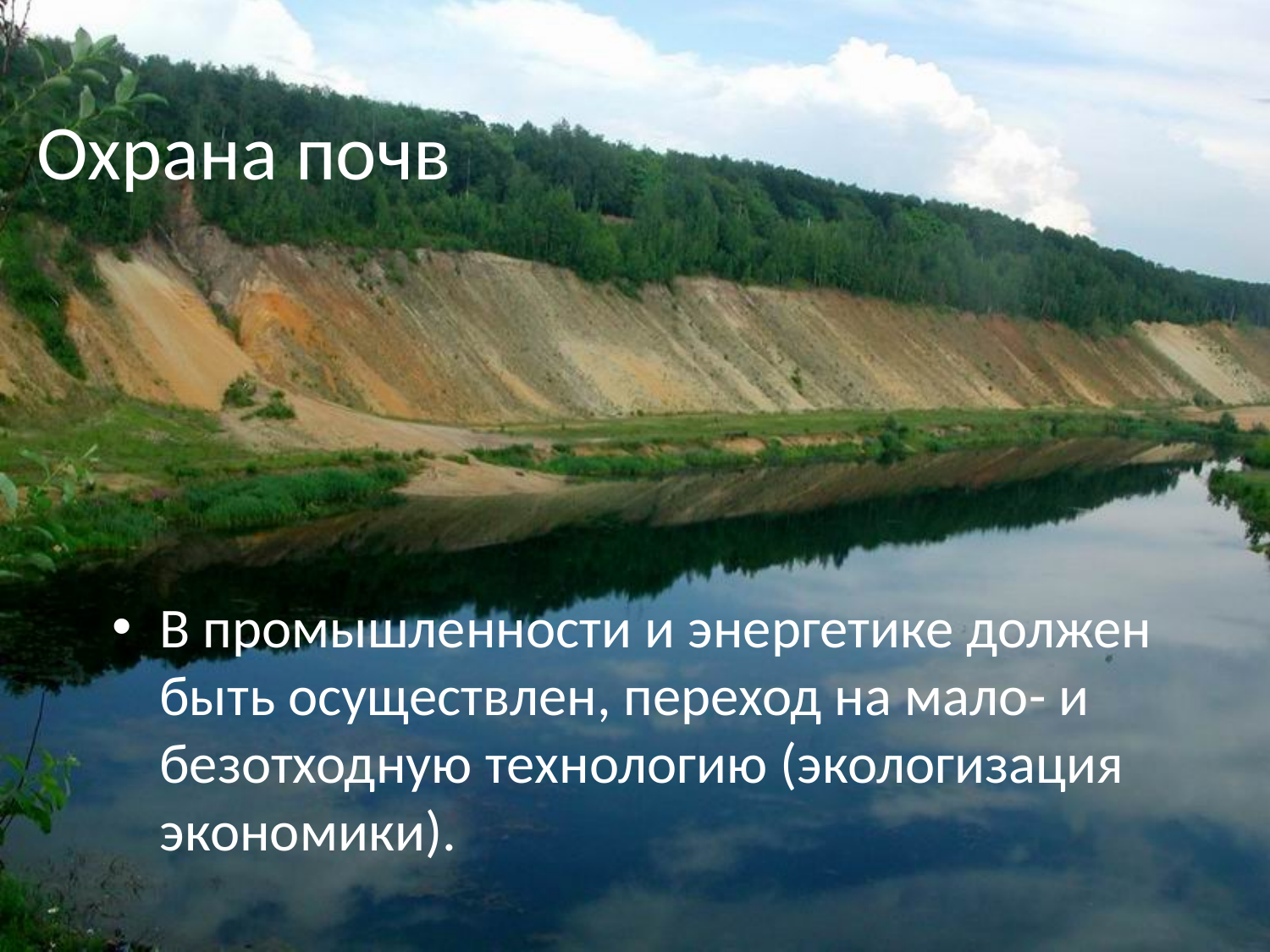

# Охрана почв
В промышленности и энергетике должен быть осуществлен, переход на мало- и безотходную технологию (экологизация экономики).